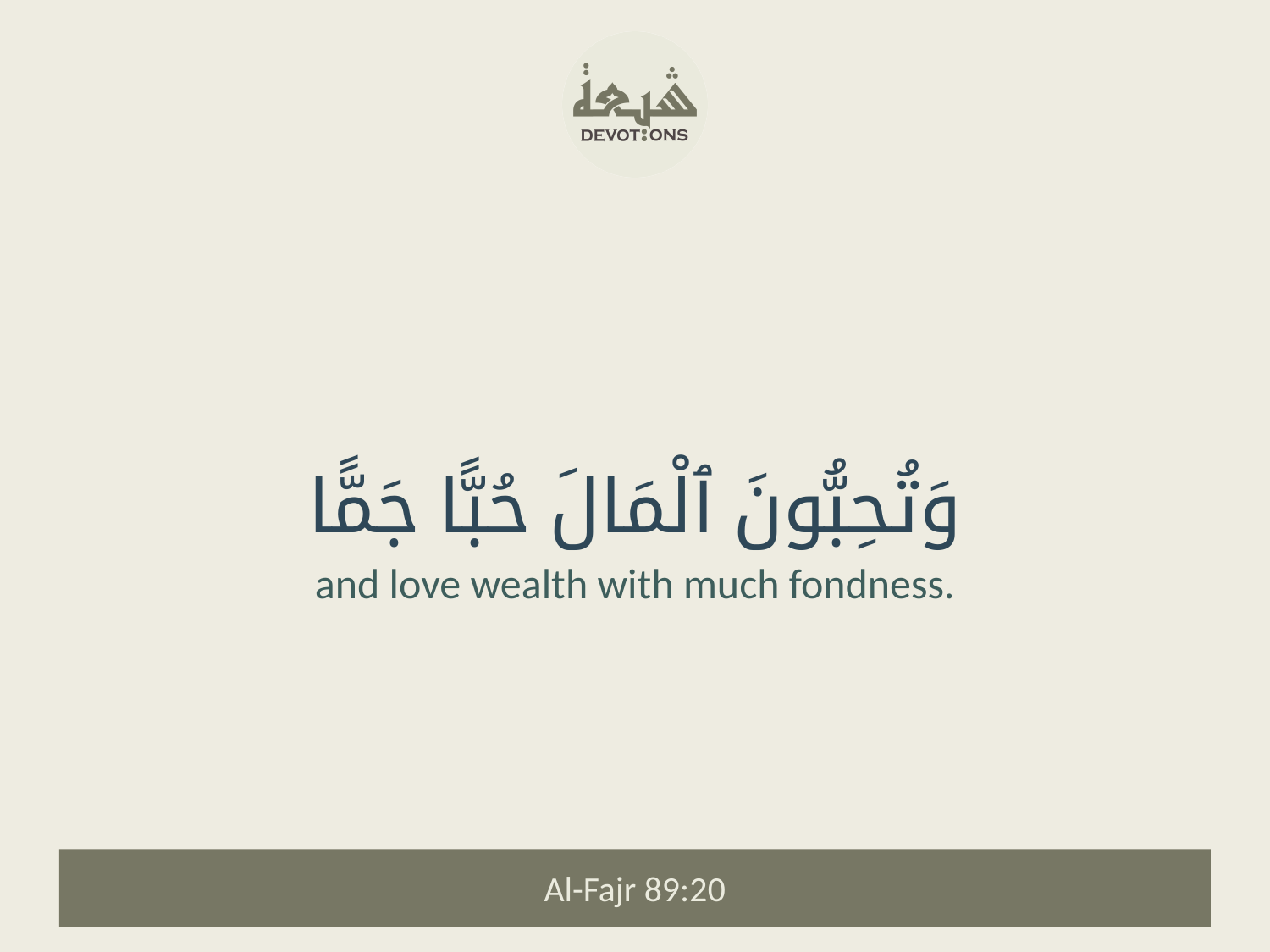

وَتُحِبُّونَ ٱلْمَالَ حُبًّا جَمًّا
and love wealth with much fondness.
Al-Fajr 89:20